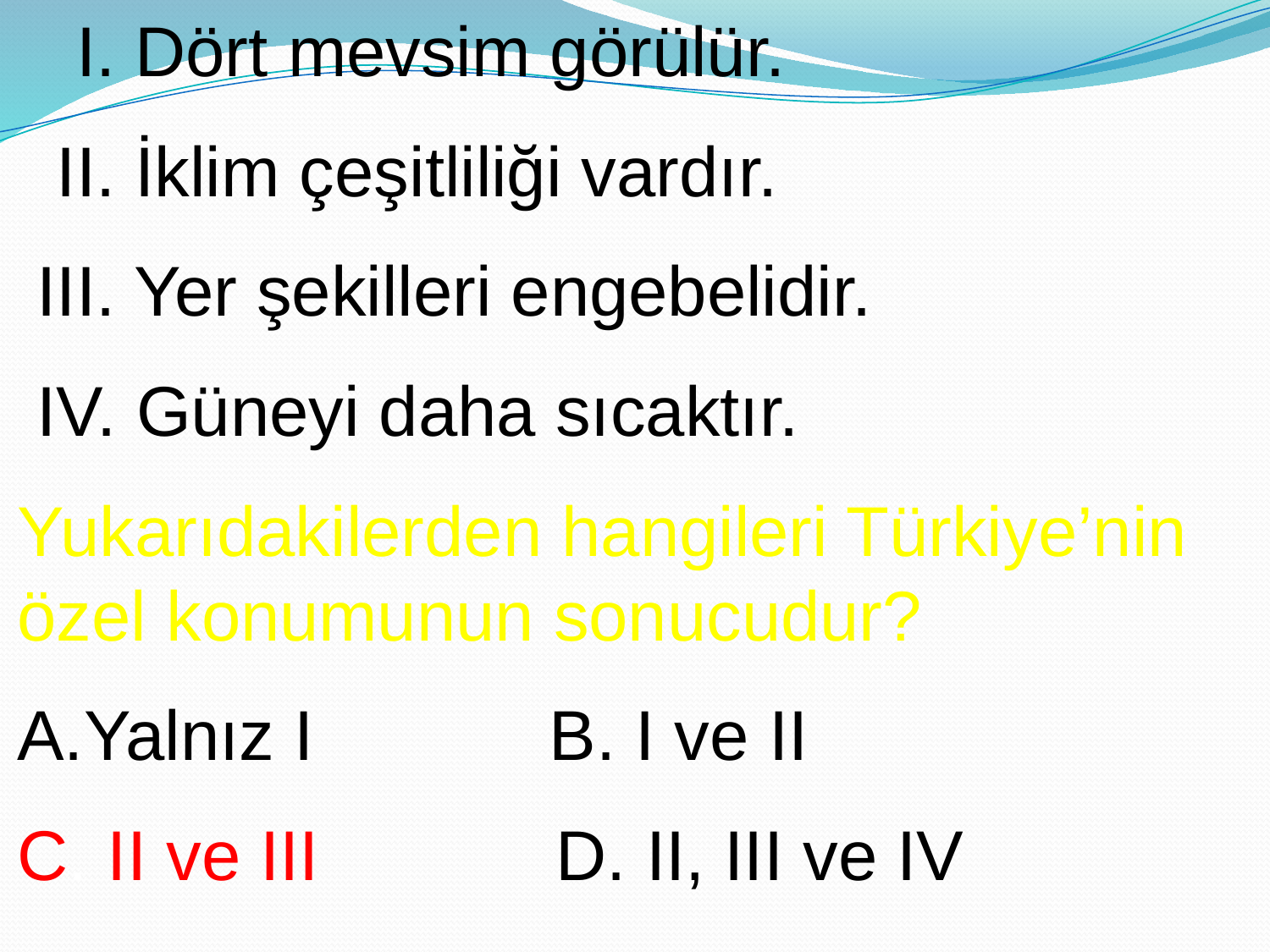

I. Dört mevsim görülür.
  II. İklim çeşitliliği vardır.
 III. Yer şekilleri engebelidir.
 IV. Güneyi daha sıcaktır.
Yukarıdakilerden hangileri Türkiye’nin özel konumunun sonucudur?
A.Yalnız I            B. I ve II
C. II ve III            D. II, III ve IV